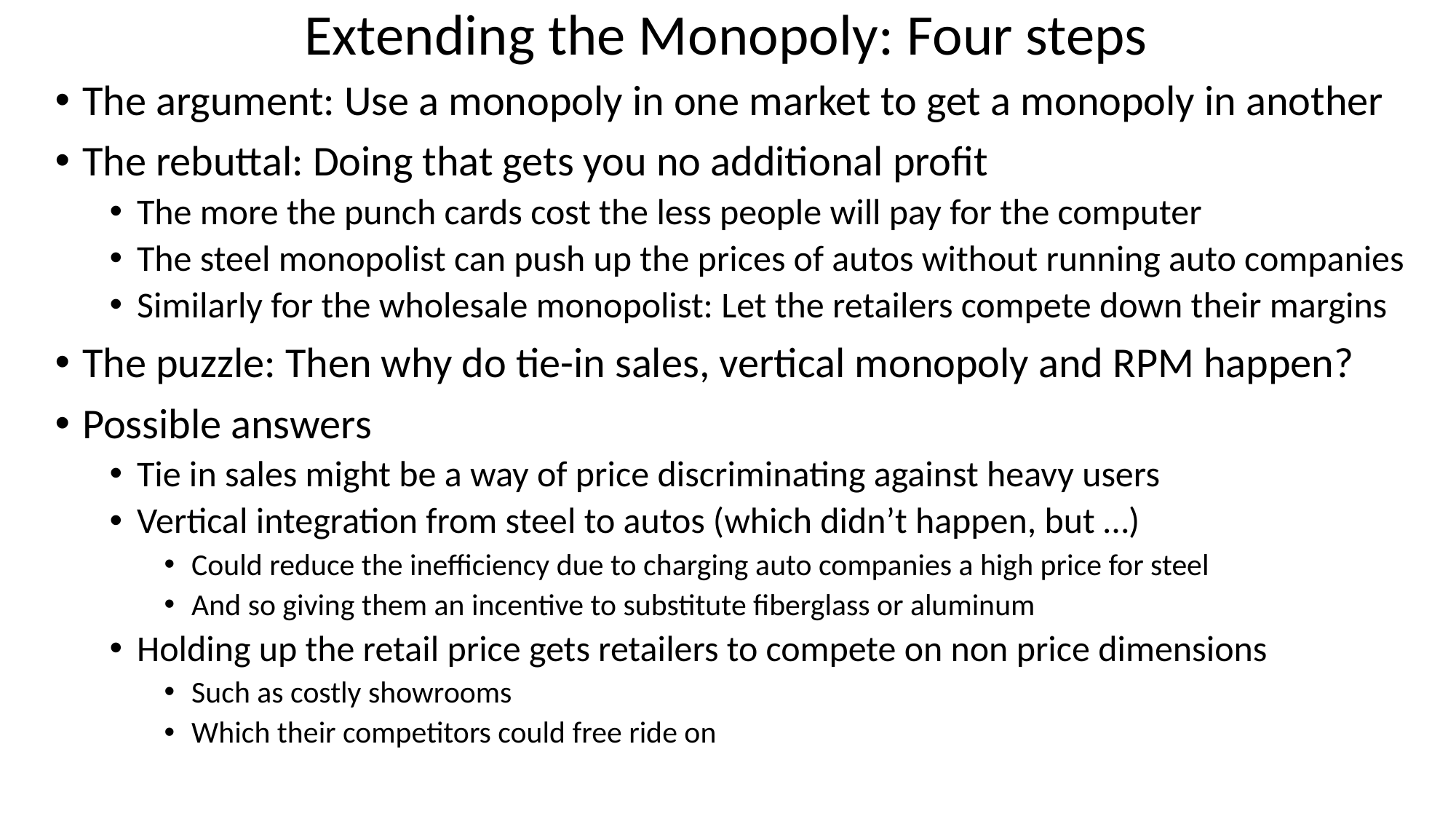

# Extending the Monopoly: Four steps
The argument: Use a monopoly in one market to get a monopoly in another
The rebuttal: Doing that gets you no additional profit
The more the punch cards cost the less people will pay for the computer
The steel monopolist can push up the prices of autos without running auto companies
Similarly for the wholesale monopolist: Let the retailers compete down their margins
The puzzle: Then why do tie-in sales, vertical monopoly and RPM happen?
Possible answers
Tie in sales might be a way of price discriminating against heavy users
Vertical integration from steel to autos (which didn’t happen, but …)
Could reduce the inefficiency due to charging auto companies a high price for steel
And so giving them an incentive to substitute fiberglass or aluminum
Holding up the retail price gets retailers to compete on non price dimensions
Such as costly showrooms
Which their competitors could free ride on